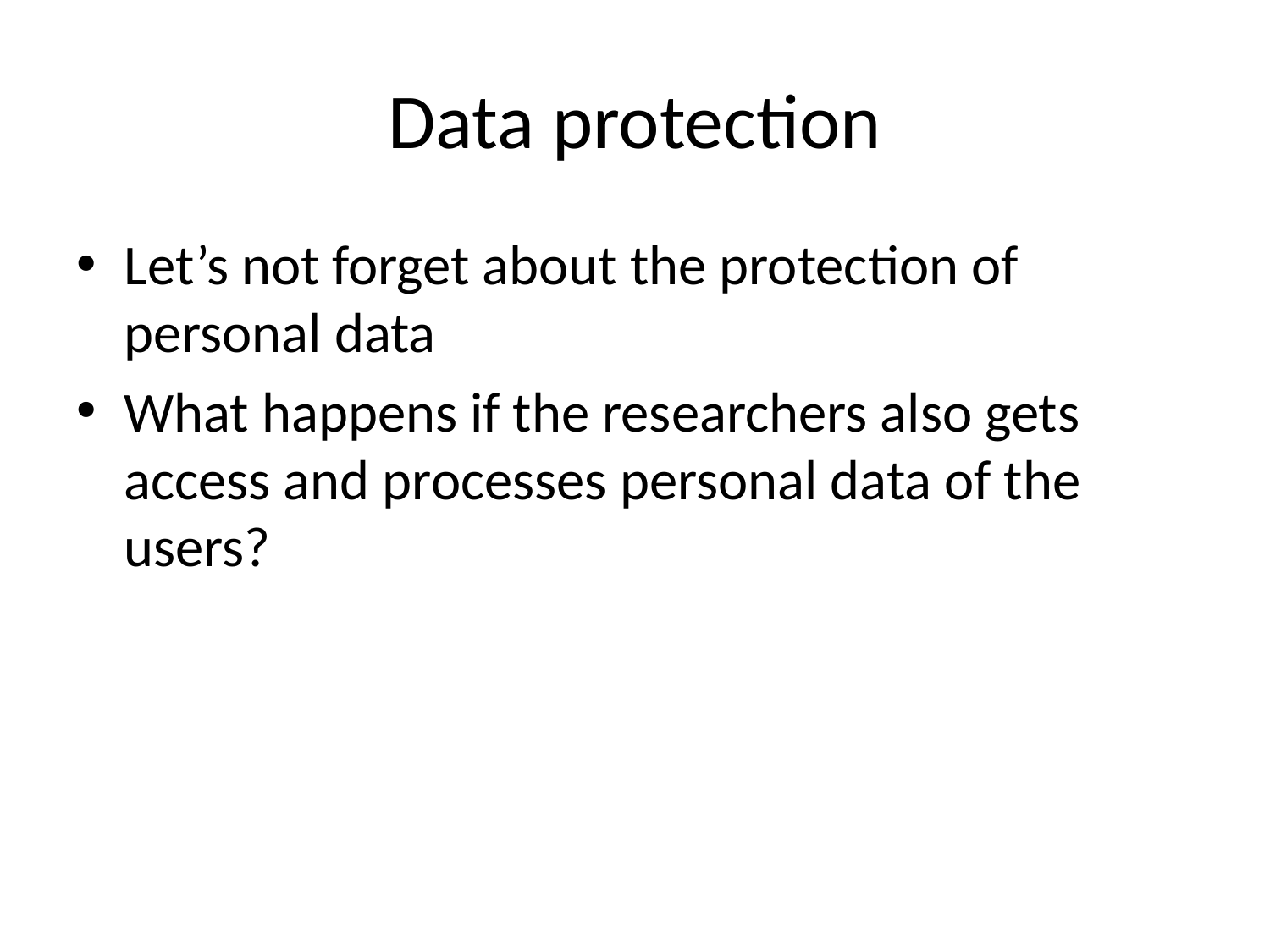

# Data protection
Let’s not forget about the protection of personal data
What happens if the researchers also gets access and processes personal data of the users?